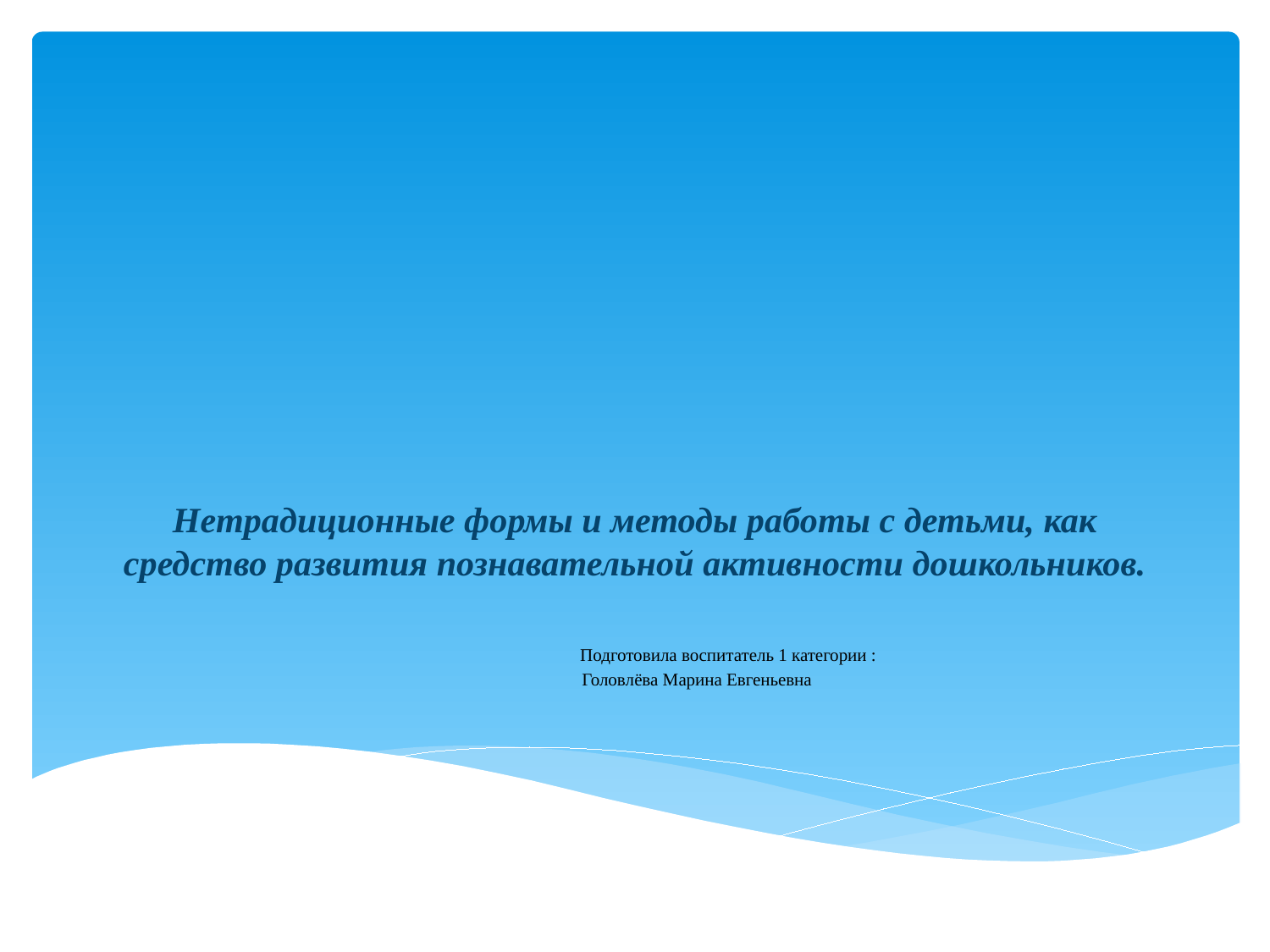

# Нетрадиционные формы и методы работы с детьми, как средство развития познавательной активности дошкольников. Подготовила воспитатель 1 категории : Головлёва Марина Евгеньевна